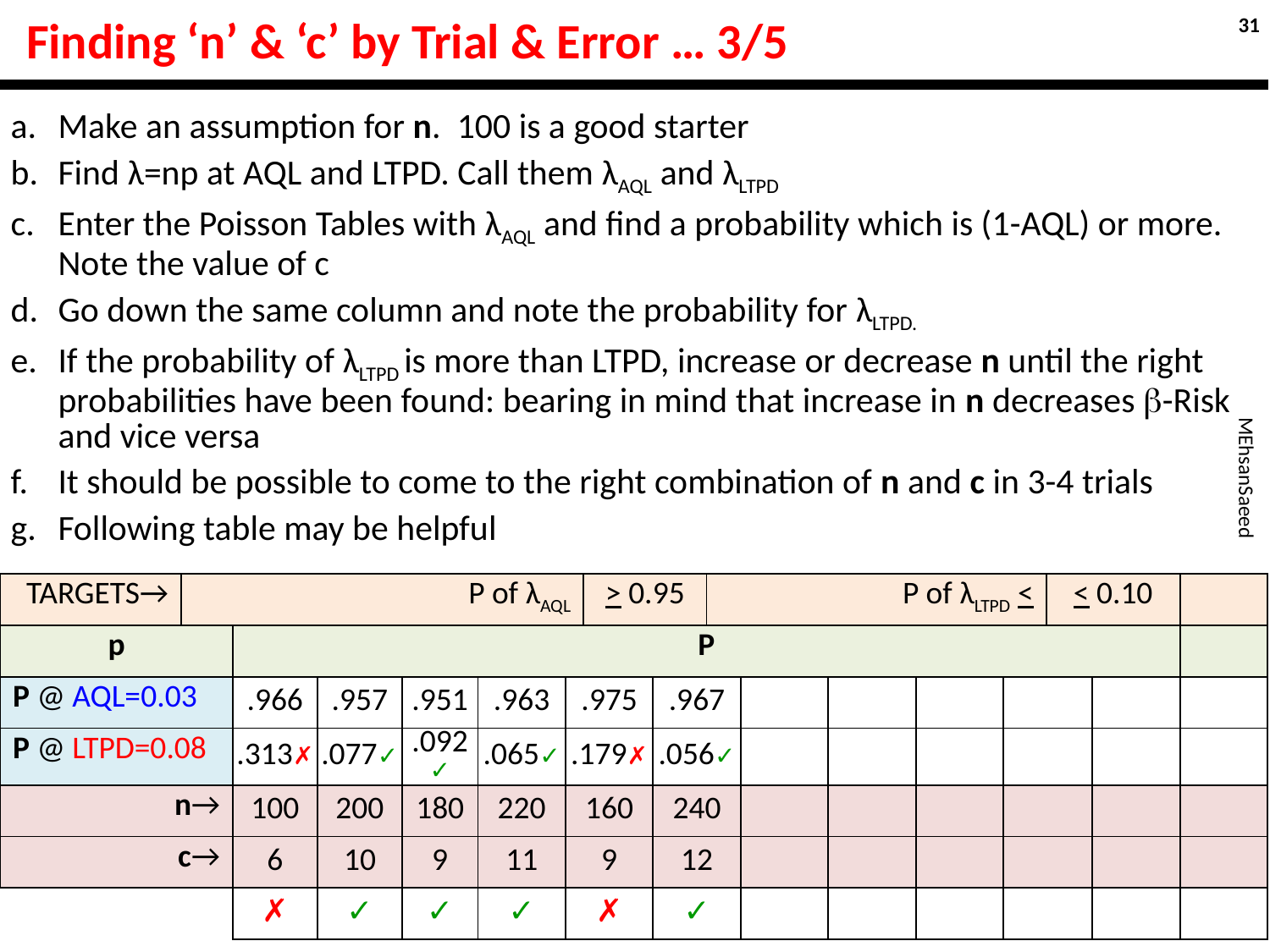

# Finding ‘n’ & ‘c’ by Trial & Error … 3/5
31
Make an assumption for n.  100 is a good starter
Find λ=np at AQL and LTPD. Call them λAQL and λLTPD
Enter the Poisson Tables with λAQL and find a probability which is (1-AQL) or more.  Note the value of c
Go down the same column and note the probability for λLTPD.
If the probability of λLTPD is more than LTPD, increase or decrease n until the right probabilities have been found: bearing in mind that increase in n decreases β-Risk and vice versa
It should be possible to come to the right combination of n and c in 3-4 trials
Following table may be helpful

MEhsanSaeed
| TARGETS→ | P of λAQL |  |  |  |  |  | > 0.95 |  | P of λLTPD < |  |  |  |  | < 0.10 |  |  |
| --- | --- | --- | --- | --- | --- | --- | --- | --- | --- | --- | --- | --- | --- | --- | --- | --- |
| p |  | P |  |  |  |  |  |  |  |  |  |  |  |  |  |  |
| P @ AQL=0.03 |  | .966 | .957 | .951 | .963 | .975 |  | .967 |  |  |  |  |  |  |  |  |
| P @ LTPD=0.08 |  | .313✗ | .077✓ | .092✓ | .065✓ | .179✗ |  | .056✓ |  |  |  |  |  |  |  |  |
| n→ |  | 100 | 200 | 180 | 220 | 160 |  | 240 |  |  |  |  |  |  |  |  |
| c→ |  | 6 | 10 | 9 | 11 | 9 |  | 12 |  |  |  |  |  |  |  |  |
|  |  | ✗ | ✓ | ✓ | ✓ | ✗ |  | ✓ |  |  |  |  |  |  |  |  |